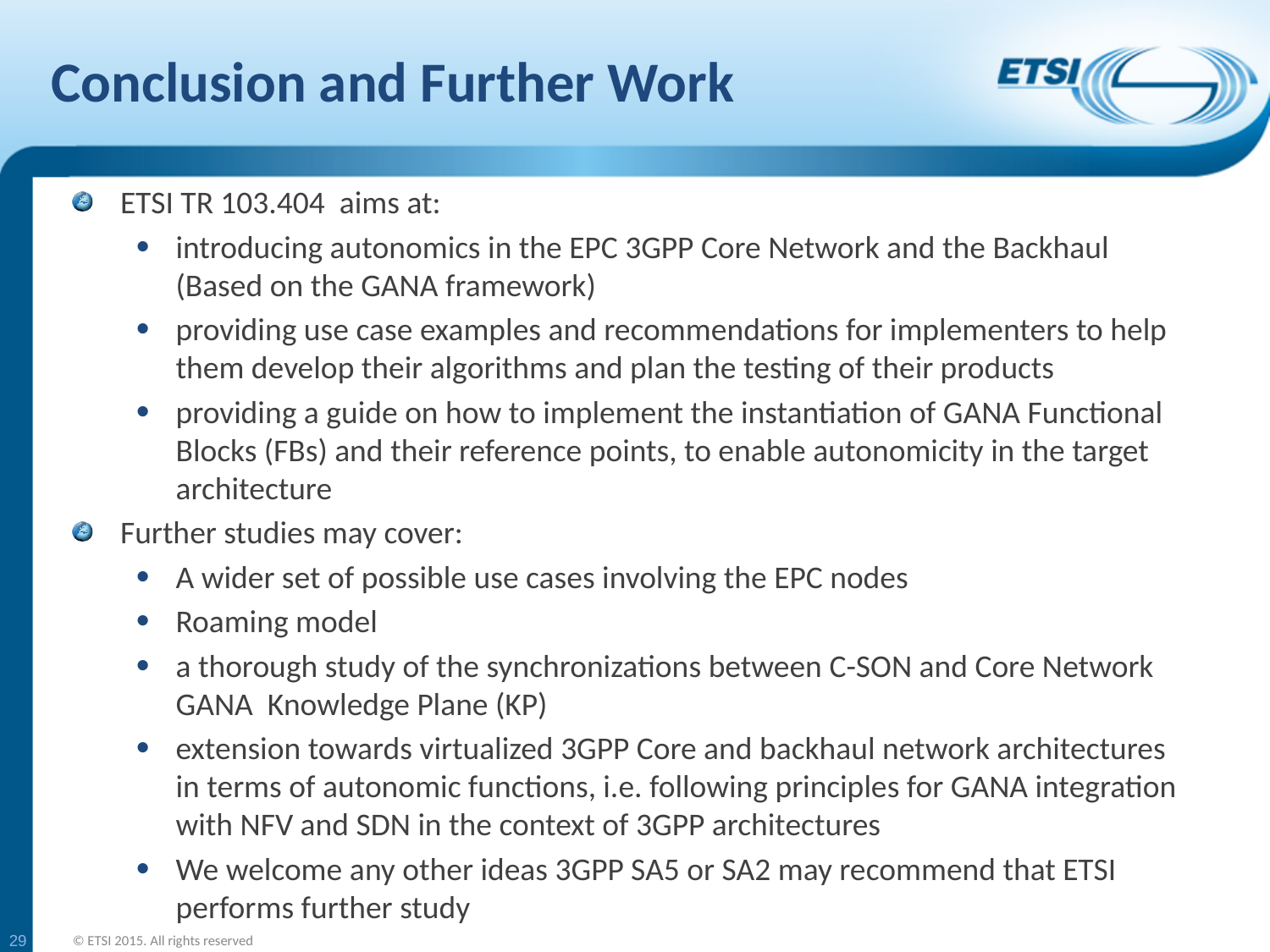

# Conclusion and Further Work
ETSI TR 103.404  aims at:
introducing autonomics in the EPC 3GPP Core Network and the Backhaul (Based on the GANA framework)
providing use case examples and recommendations for implementers to help them develop their algorithms and plan the testing of their products
providing a guide on how to implement the instantiation of GANA Functional Blocks (FBs) and their reference points, to enable autonomicity in the target architecture
Further studies may cover:
A wider set of possible use cases involving the EPC nodes
Roaming model
a thorough study of the synchronizations between C-SON and Core Network GANA  Knowledge Plane (KP)
extension towards virtualized 3GPP Core and backhaul network architectures in terms of autonomic functions, i.e. following principles for GANA integration with NFV and SDN in the context of 3GPP architectures
We welcome any other ideas 3GPP SA5 or SA2 may recommend that ETSI performs further study

29
© ETSI 2015. All rights reserved